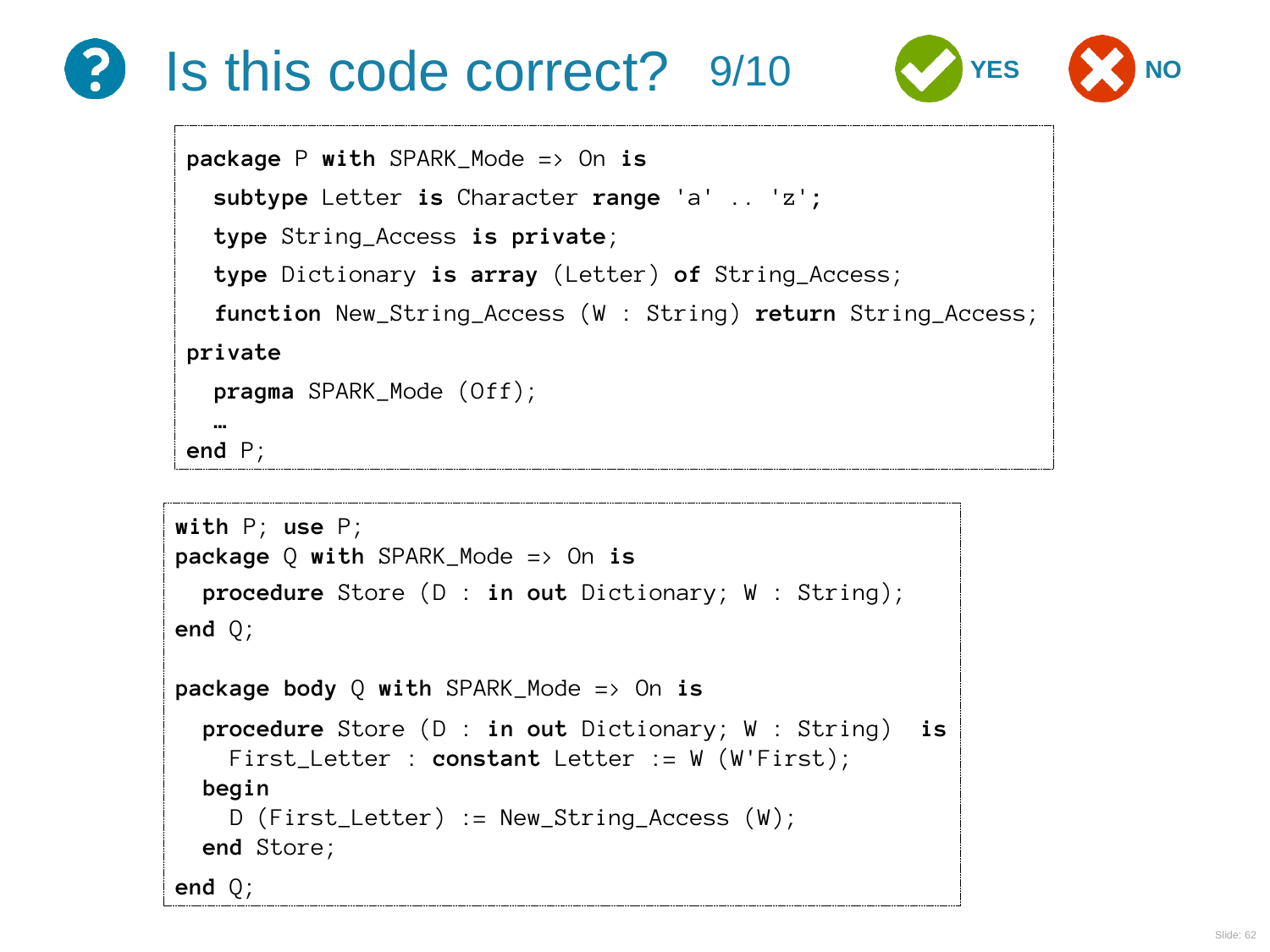

# 9/10
package P with SPARK_Mode => On is
  subtype Letter is Character range 'a' .. 'z';
  type String_Access is private;
  type Dictionary is array (Letter) of String_Access;
  function New_String_Access (W : String) return String_Access;
private
  pragma SPARK_Mode (Off);
  …
end P;
with P; use P;
package Q with SPARK_Mode => On is
  procedure Store (D : in out Dictionary; W : String);
end Q;

package body Q with SPARK_Mode => On is
  procedure Store (D : in out Dictionary; W : String)  is
    First_Letter : constant Letter := W (W'First);
  begin
    D (First_Letter) := New_String_Access (W);
  end Store;
end Q;